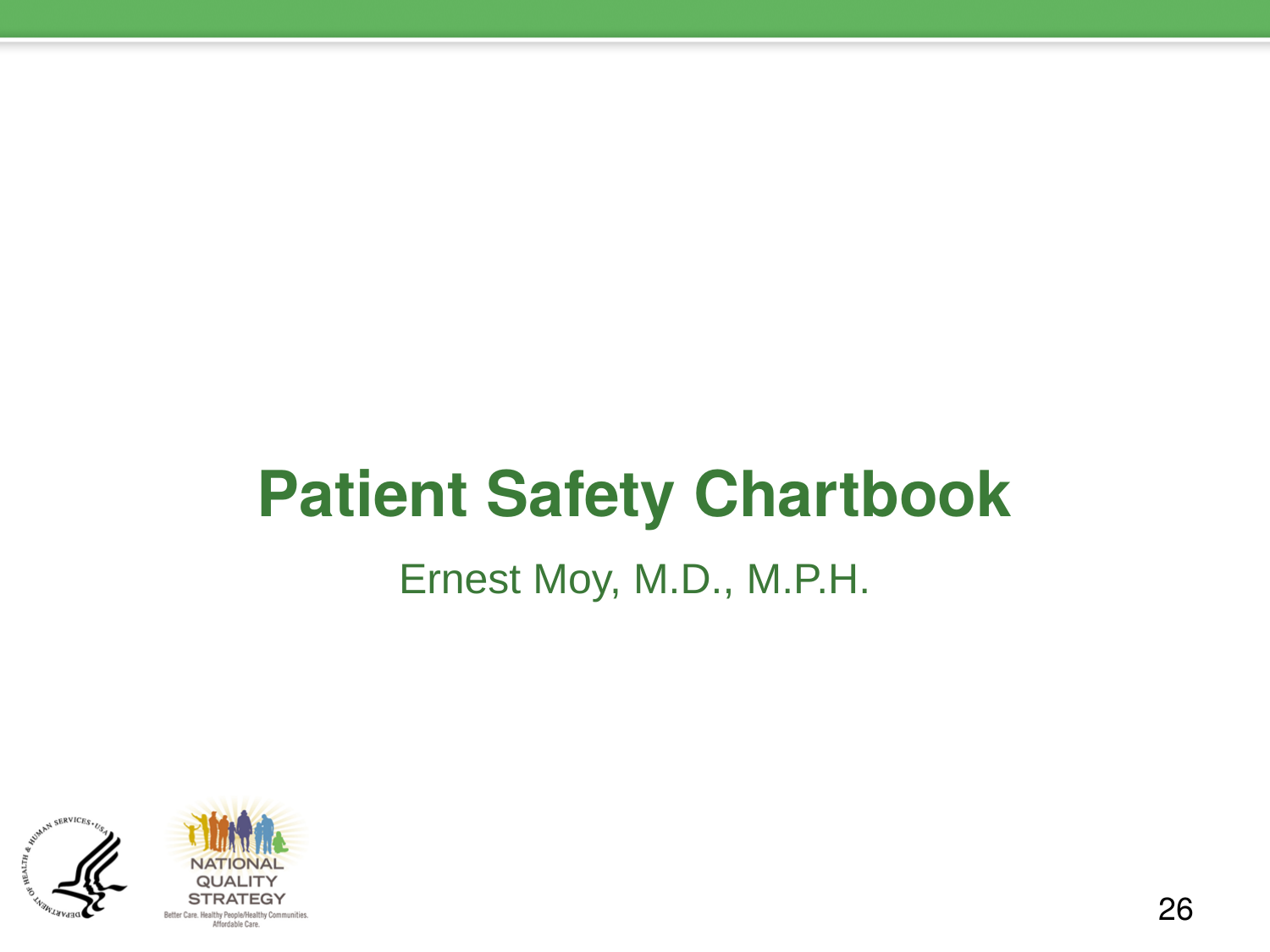

# Patient Safety Chartbook
Ernest Moy, M.D., M.P.H.
26